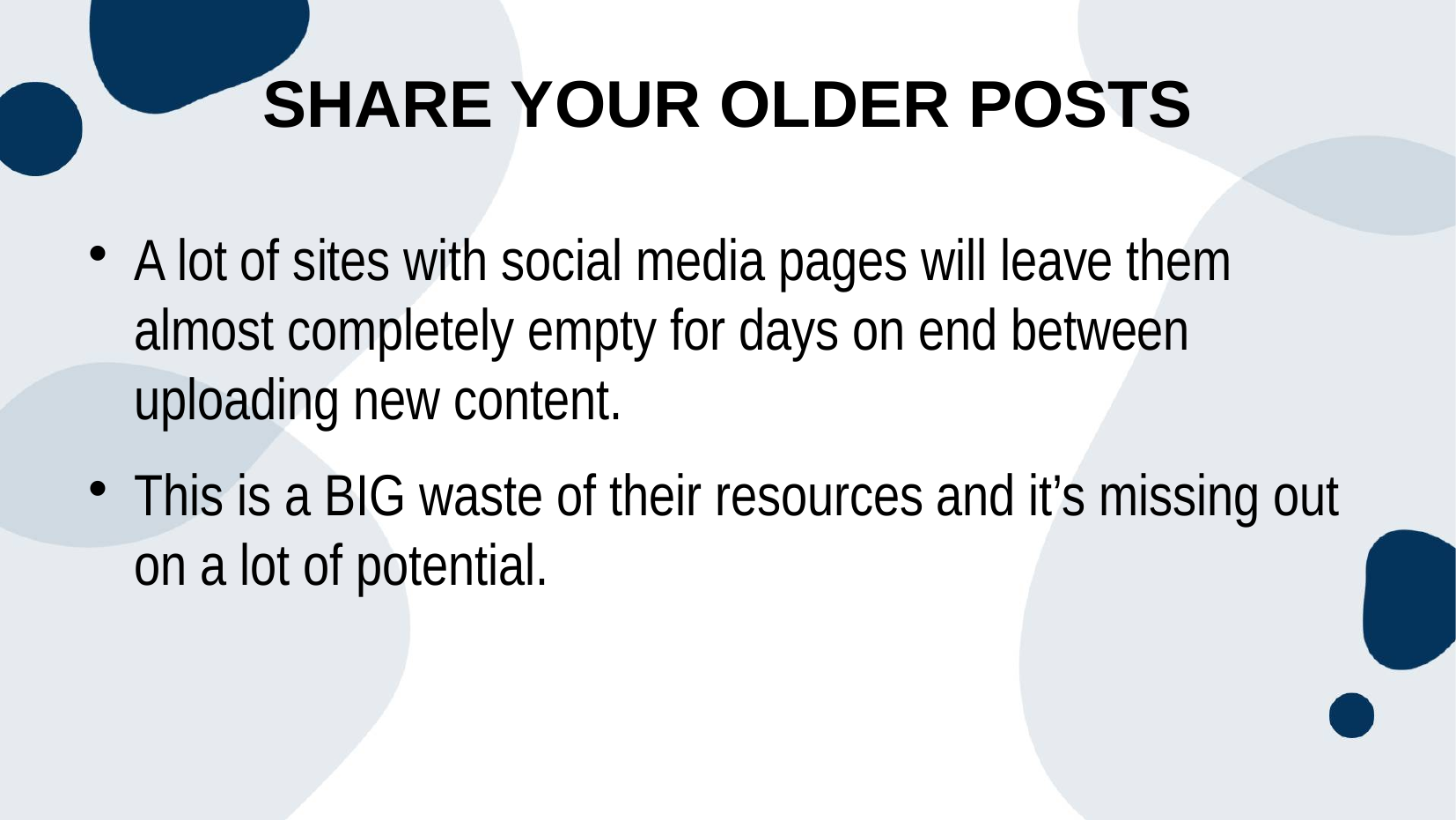

Share Your Older Posts
A lot of sites with social media pages will leave them almost completely empty for days on end between uploading new content.
This is a BIG waste of their resources and it’s missing out on a lot of potential.